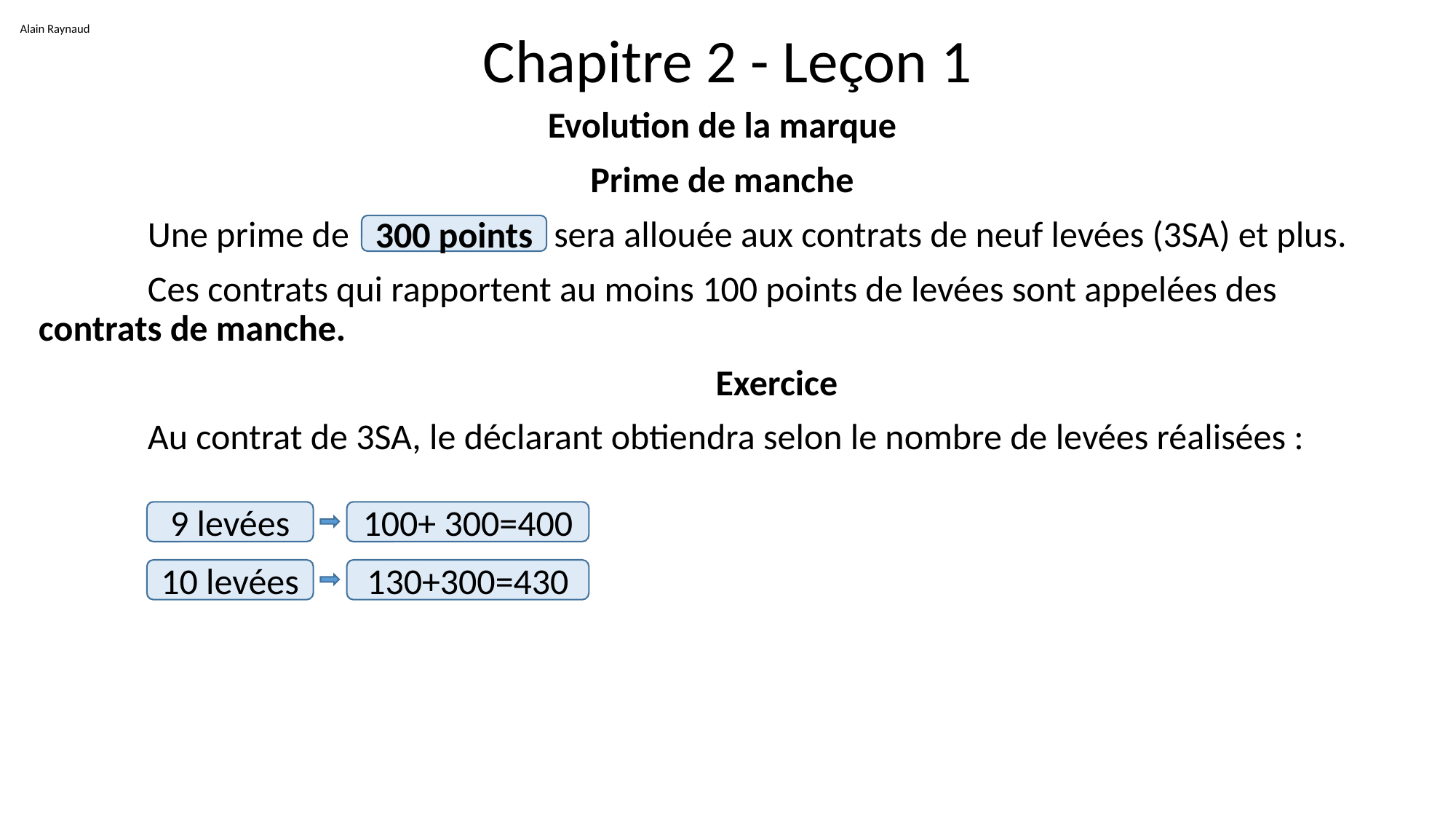

Alain Raynaud
# Chapitre 2 - Leçon 1
Evolution de la marque
Prime de manche
 	Une prime de                         sera allouée aux contrats de neuf levées (3SA) et plus.
	Ces contrats qui rapportent au moins 100 points de levées sont appelées des contrats de manche.
	Exercice
	Au contrat de 3SA, le déclarant obtiendra selon le nombre de levées réalisées :
300 points
9 levées
100+ 300=400

10 levées
130+300=430